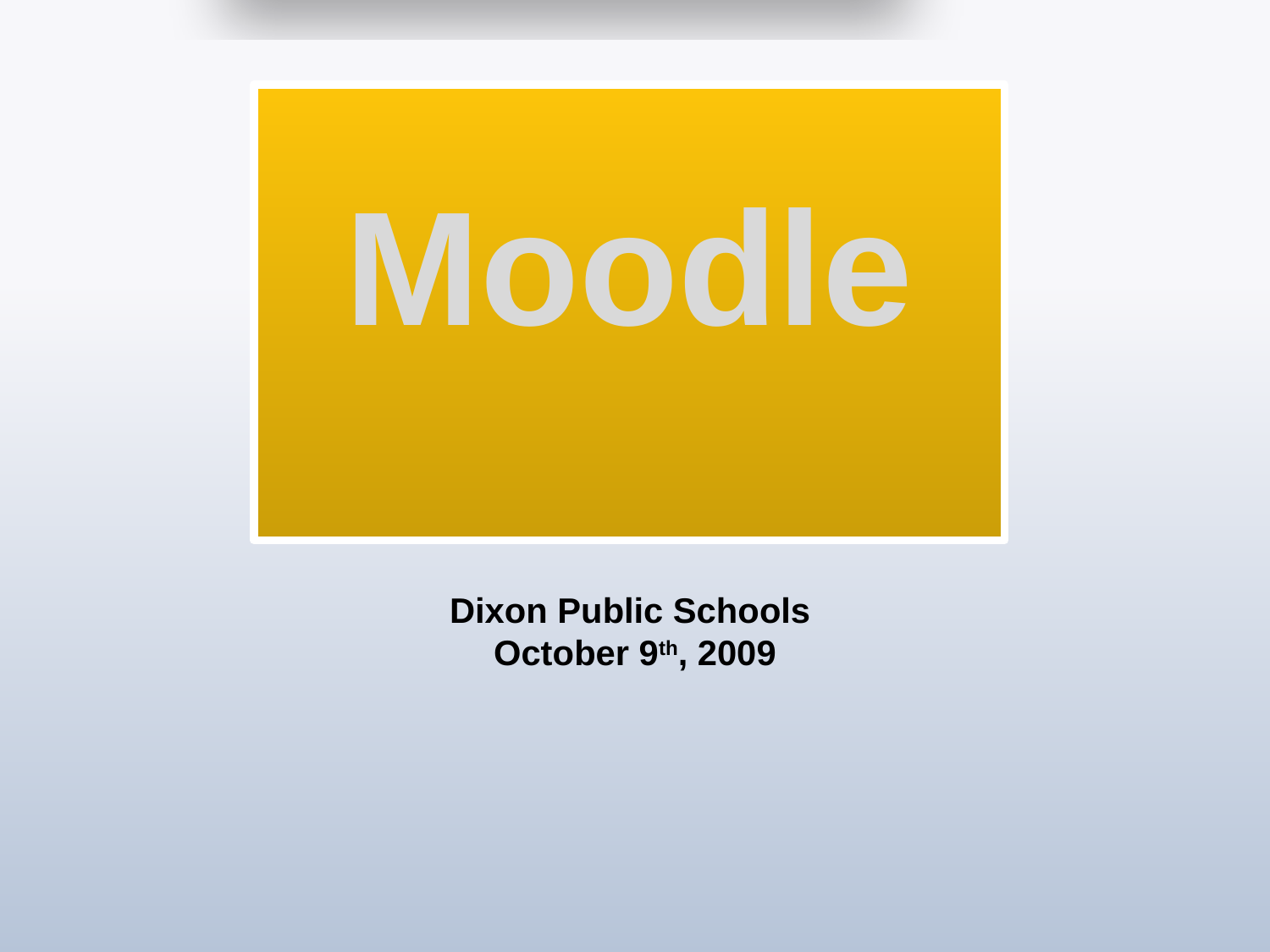

# Moodle
Dixon Public Schools
October 9th, 2009